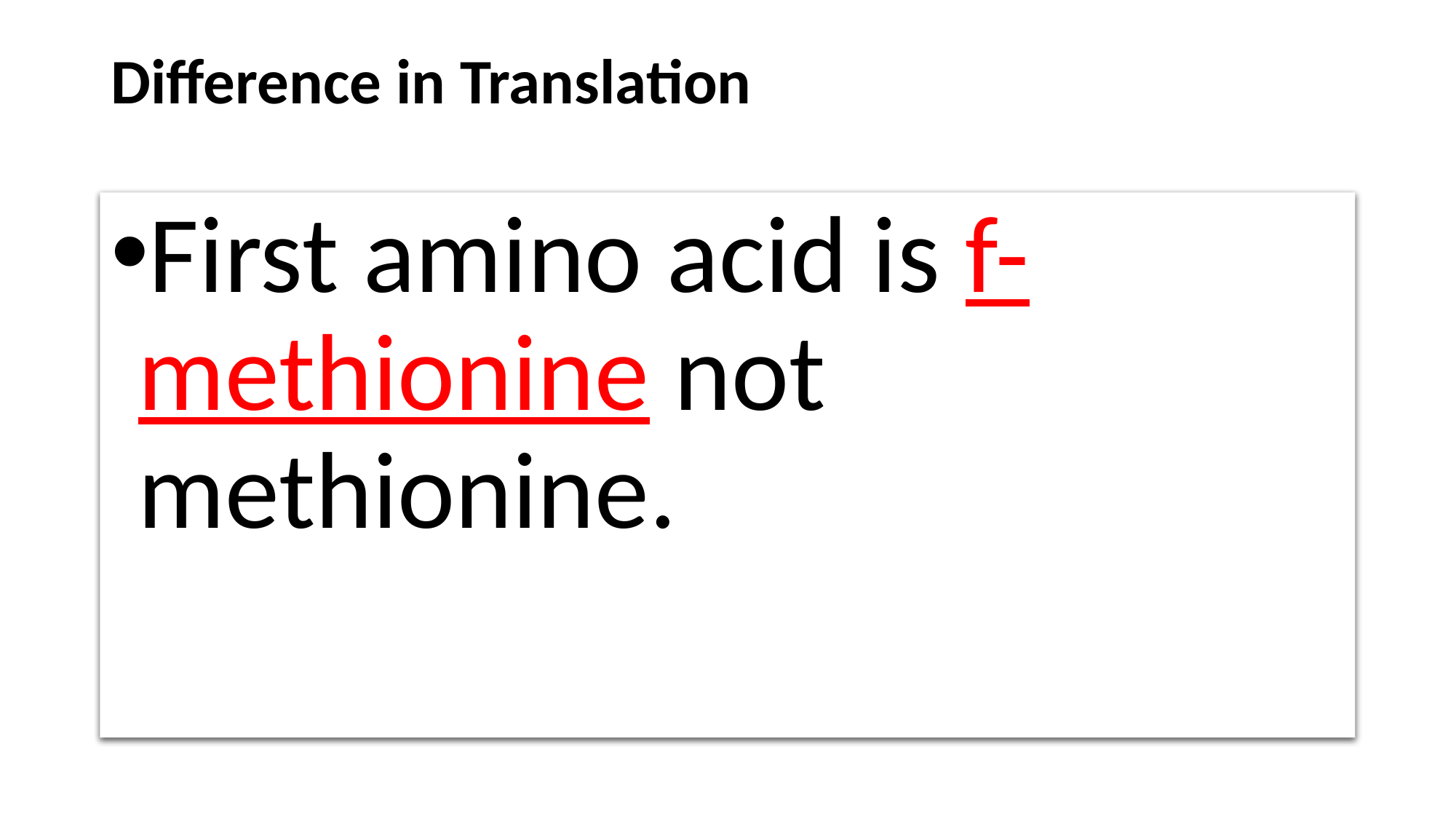

# Difference in Translation
First amino acid is f-methionine not methionine.